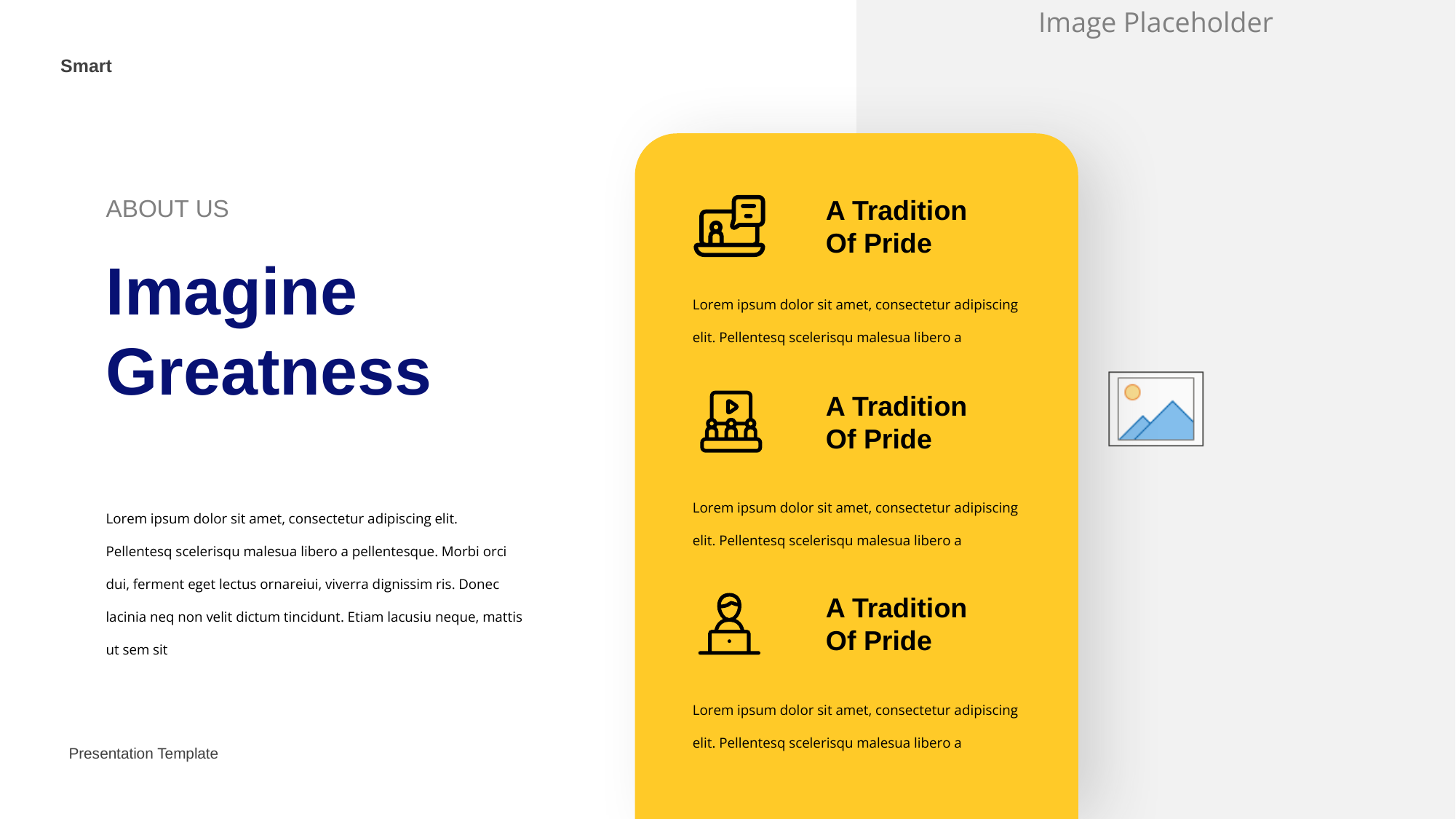

Smart

ABOUT US
A Tradition Of Pride

Imagine Greatness
Lorem ipsum dolor sit amet, consectetur adipiscing elit. Pellentesq scelerisqu malesua libero a
A Tradition Of Pride

Lorem ipsum dolor sit amet, consectetur adipiscing elit. Pellentesq scelerisqu malesua libero a
Lorem ipsum dolor sit amet, consectetur adipiscing elit. Pellentesq scelerisqu malesua libero a pellentesque. Morbi orci dui, ferment eget lectus ornareiui, viverra dignissim ris. Donec lacinia neq non velit dictum tincidunt. Etiam lacusiu neque, mattis ut sem sit
A Tradition Of Pride

Lorem ipsum dolor sit amet, consectetur adipiscing elit. Pellentesq scelerisqu malesua libero a
Presentation Template